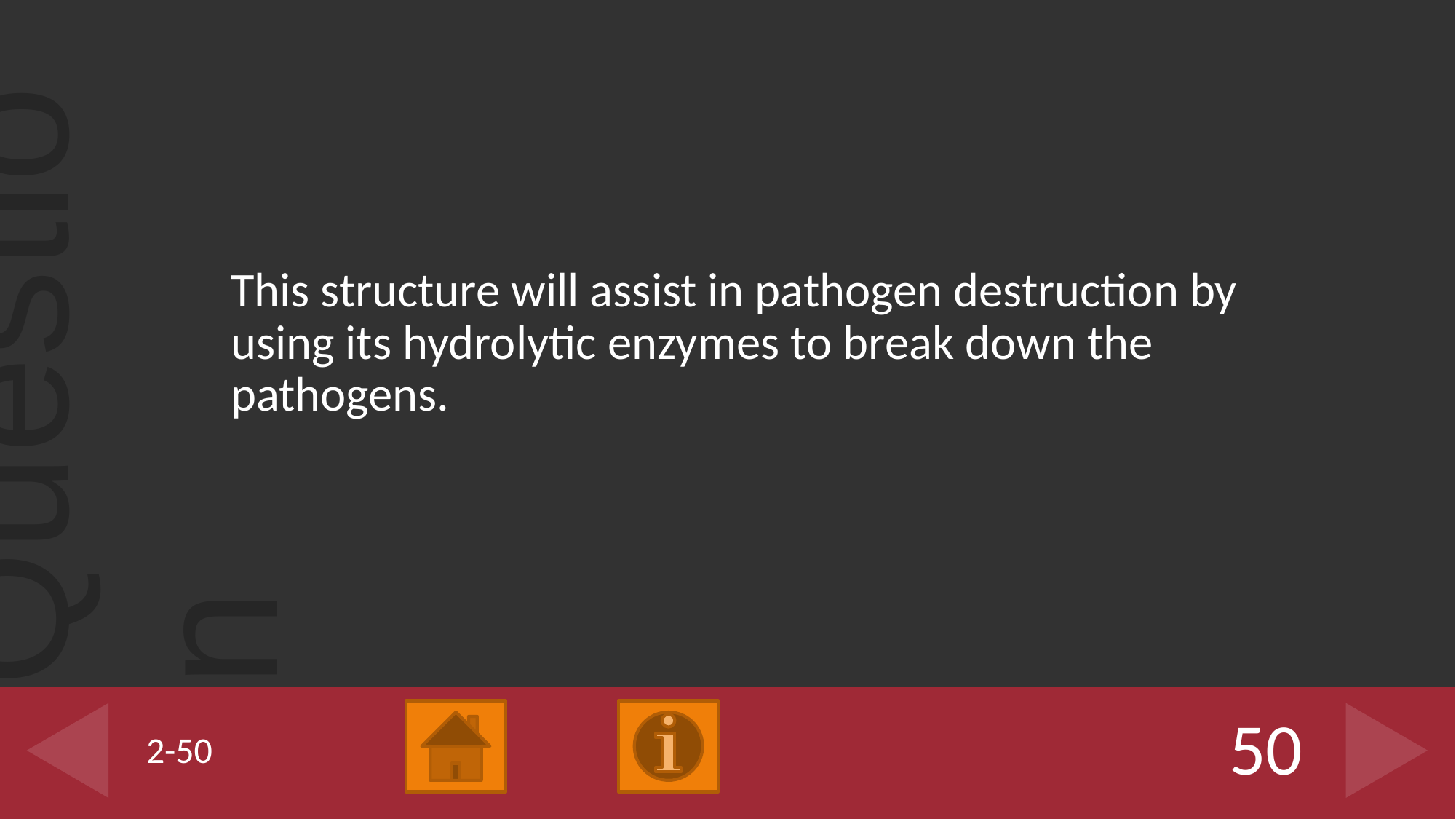

This structure will assist in pathogen destruction by using its hydrolytic enzymes to break down the pathogens.

# 2-50
50